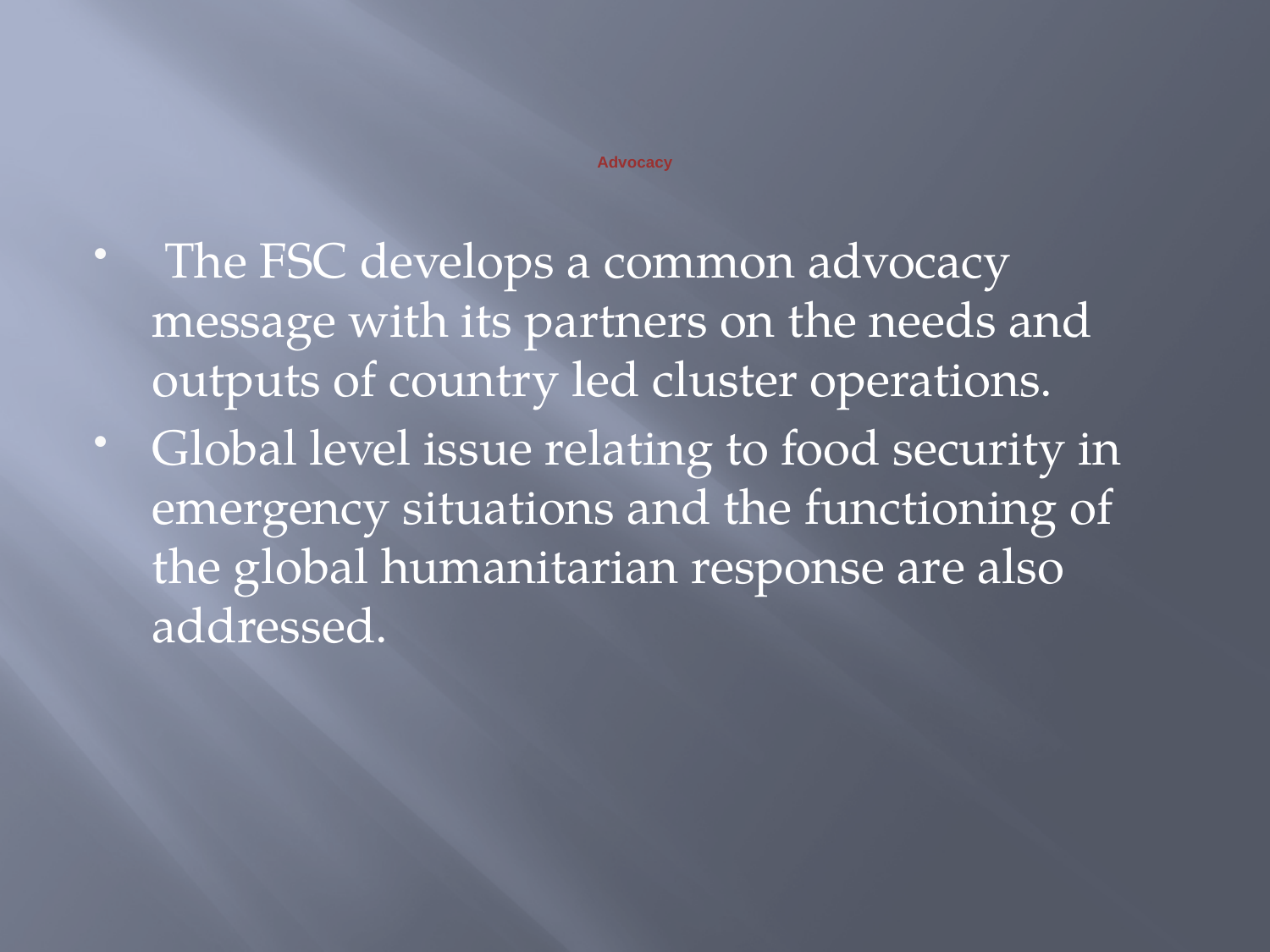

# Advocacy
 The FSC develops a common advocacy message with its partners on the needs and outputs of country led cluster operations.
Global level issue relating to food security in emergency situations and the functioning of the global humanitarian response are also addressed.